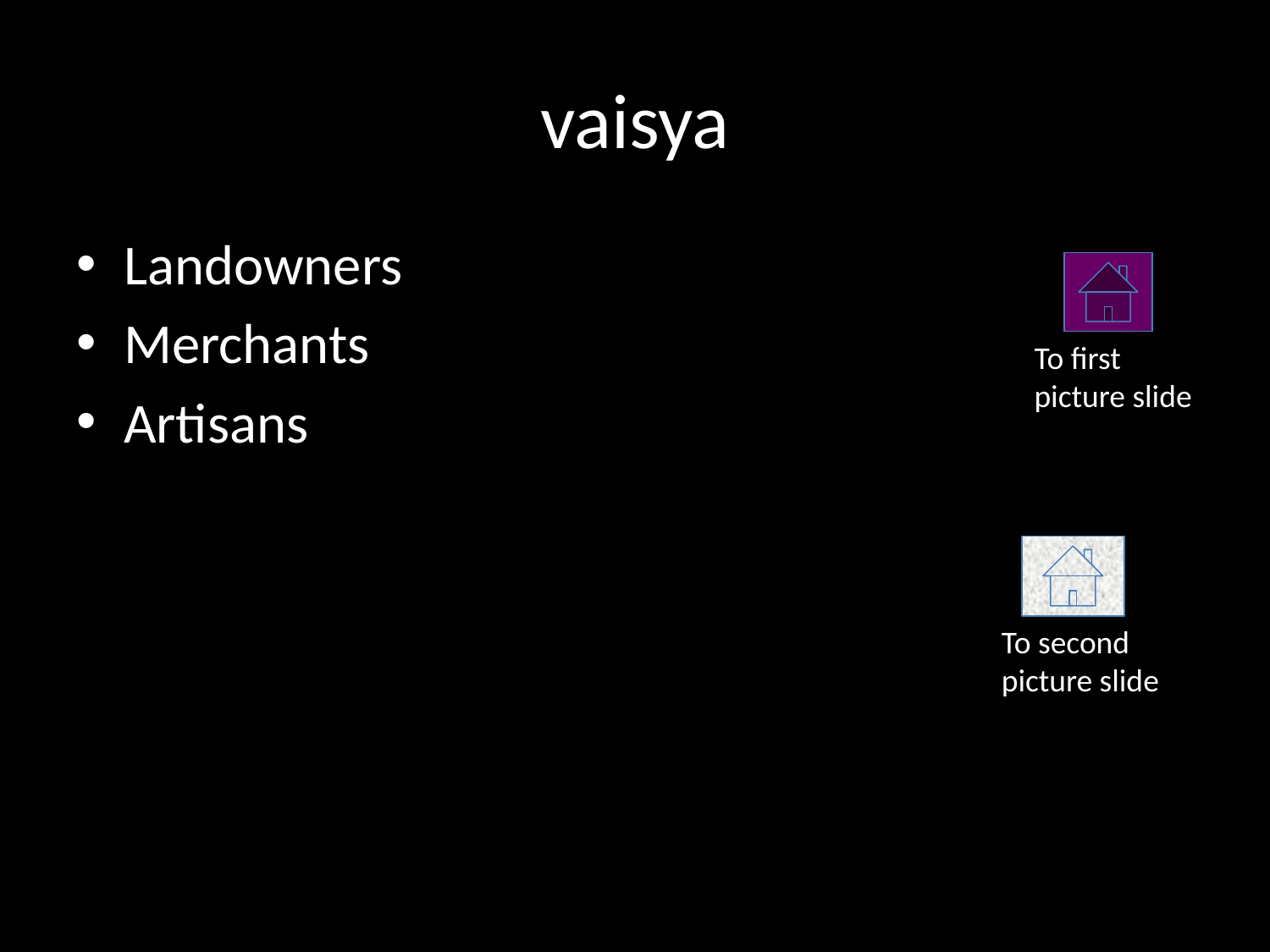

# vaisya
Landowners
Merchants
Artisans

To first picture slide

To second picture slide